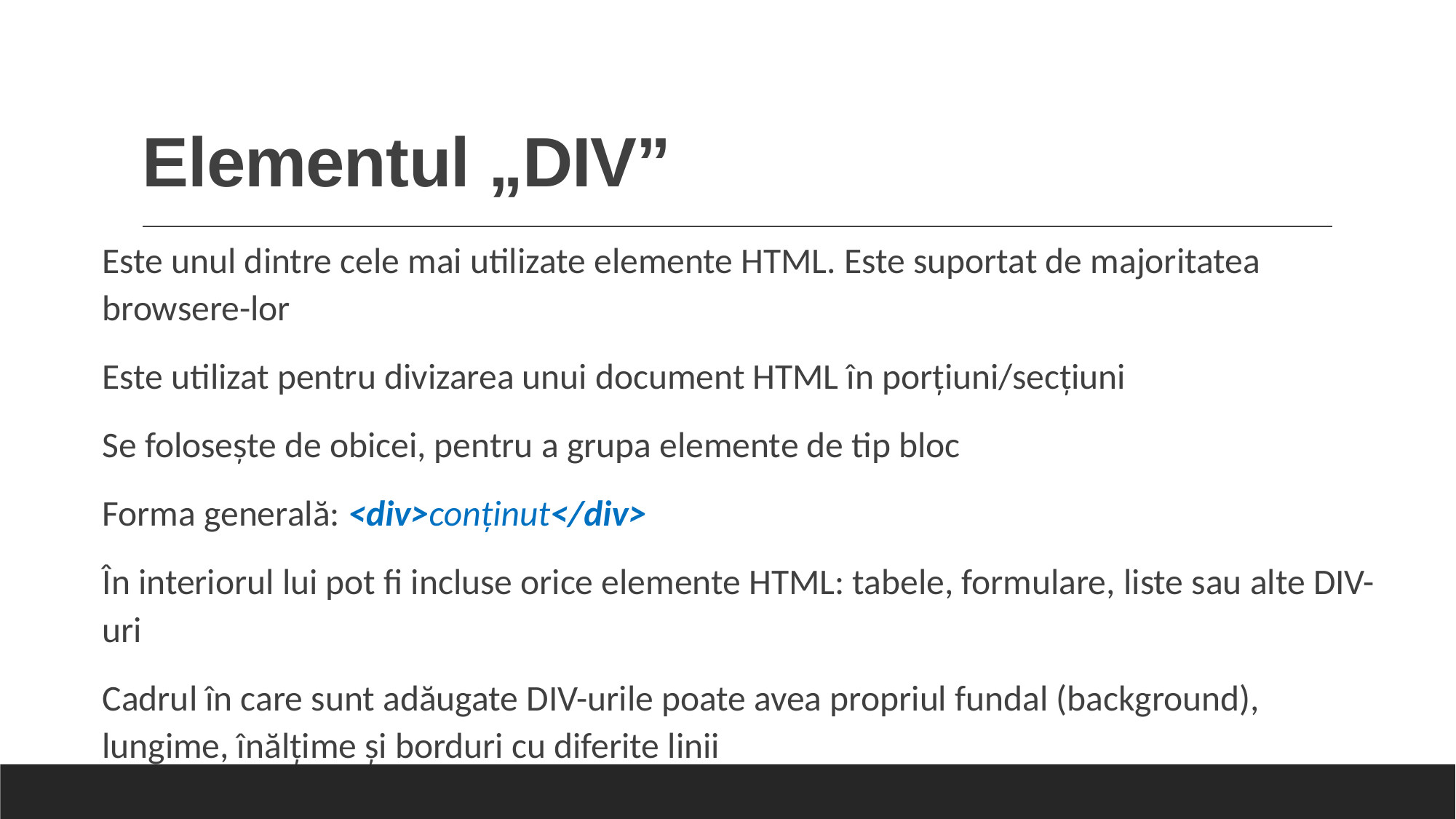

# Elementul „DIV”
Este unul dintre cele mai utilizate elemente HTML. Este suportat de majoritatea browsere-lor
Este utilizat pentru divizarea unui document HTML în porţiuni/secţiuni
Se foloseşte de obicei, pentru a grupa elemente de tip bloc
Forma generală: <div>conţinut</div>
În interiorul lui pot fi incluse orice elemente HTML: tabele, formulare, liste sau alte DIV-uri
Cadrul în care sunt adăugate DIV-urile poate avea propriul fundal (background), lungime, înălţime şi borduri cu diferite linii